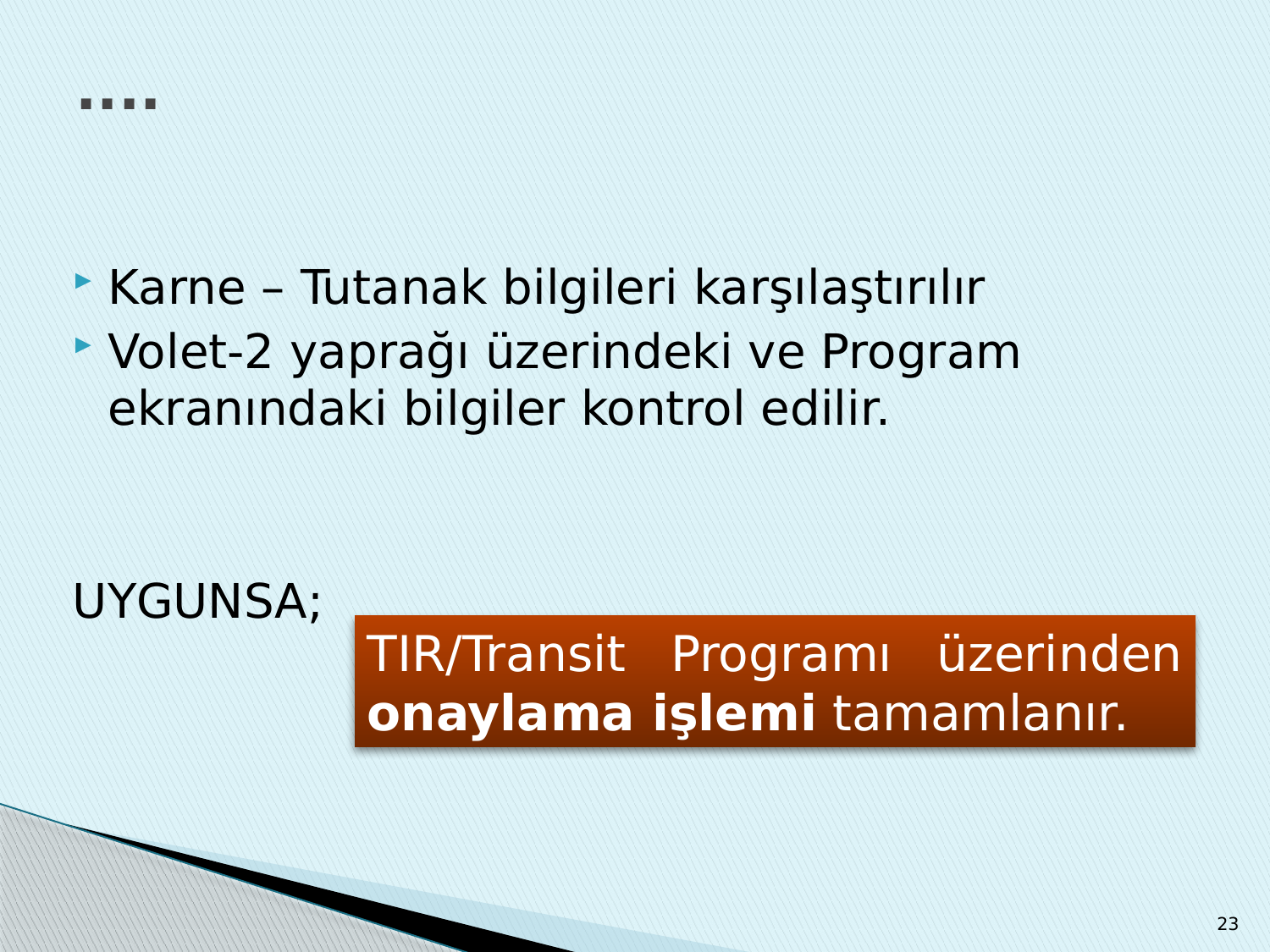

# ....

Karne – Tutanak bilgileri karşılaştırılır
Volet-2 yaprağı üzerindeki ve Program  ekranındaki bilgiler kontrol edilir.

UYGUNSA;
TIR/Transit Programı üzerinden onaylama işlemi tamamlanır.
23